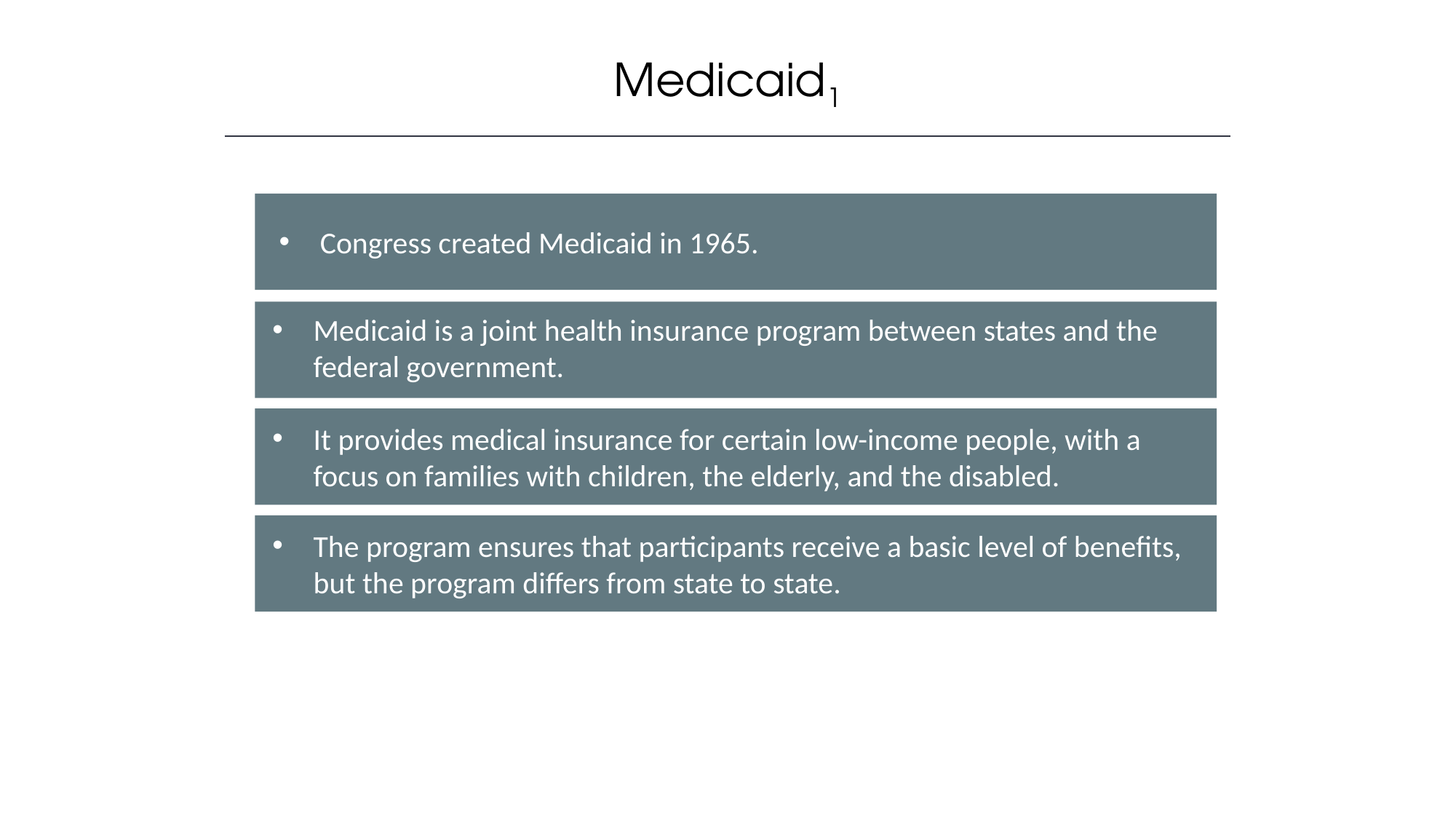

Medicaid1

Congress created Medicaid in 1965.

Medicaid is a joint health insurance program between states and the federal government.

It provides medical insurance for certain low-income people, with a focus on families with children, the elderly, and the disabled.

The program ensures that participants receive a basic level of benefits, but the program differs from state to state.